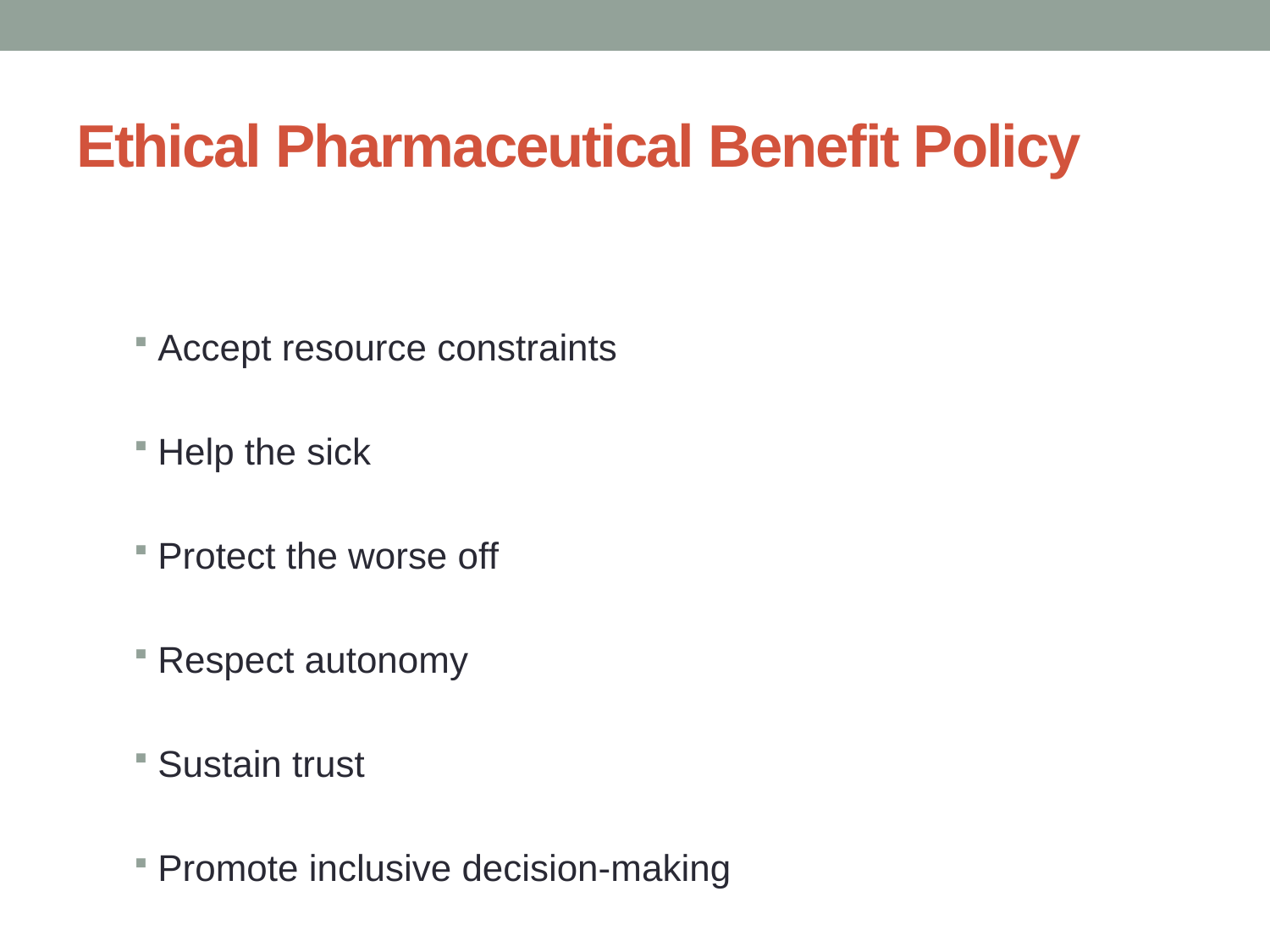

# Ethical Pharmaceutical Benefit Policy
Accept resource constraints

Help the sick

Protect the worse off

Respect autonomy

Sustain trust

Promote inclusive decision-making